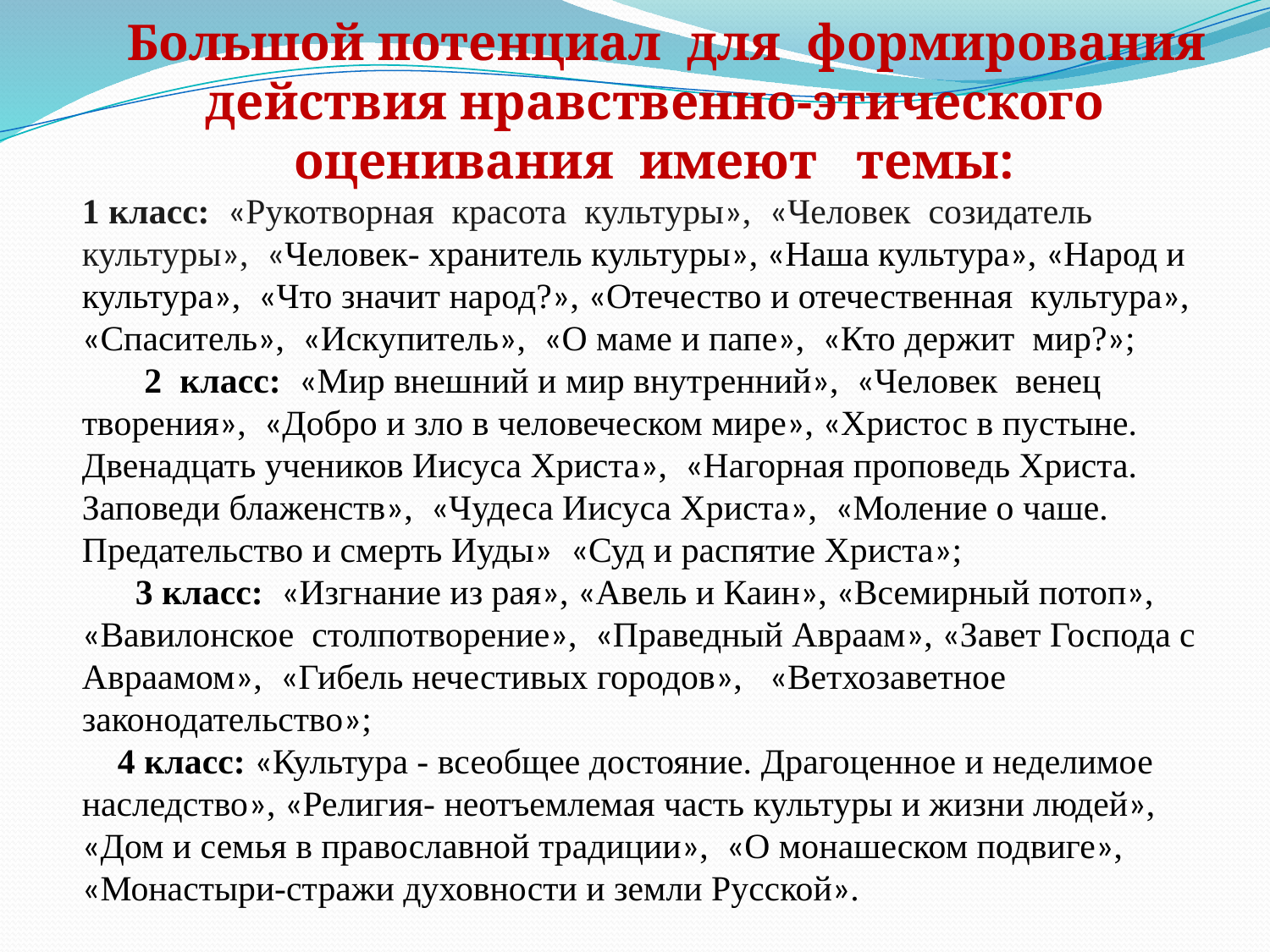

Большой потенциал  для  формирования  действия нравственно-этического оценивания  имеют   темы:
1 класс:  «Рукотворная  красота  культуры»,  «Человек  созидатель  культуры»,  «Человек- хранитель культуры», «Наша культура», «Народ и культура»,  «Что значит народ?», «Отечество и отечественная  культура»,  «Спаситель»,  «Искупитель»,  «О маме и папе»,  «Кто держит  мир?»;
       2  класс:  «Мир внешний и мир внутренний»,  «Человек  венец творения»,  «Добро и зло в человеческом мире», «Христос в пустыне. Двенадцать учеников Иисуса Христа»,  «Нагорная проповедь Христа. Заповеди блаженств»,  «Чудеса Иисуса Христа»,  «Моление о чаше. Предательство и смерть Иуды»  «Суд и распятие Христа»;
      3 класс:  «Изгнание из рая», «Авель и Каин», «Всемирный потоп»,  «Вавилонское  столпотворение»,  «Праведный Авраам», «Завет Господа с Авраамом»,  «Гибель нечестивых городов»,   «Ветхозаветное  законодательство»;
    4 класс: «Культура - всеобщее достояние. Драгоценное и неделимое наследство», «Религия- неотъемлемая часть культуры и жизни людей»,  «Дом и семья в православной традиции»,  «О монашеском подвиге»,  «Монастыри-стражи духовности и земли Русской».